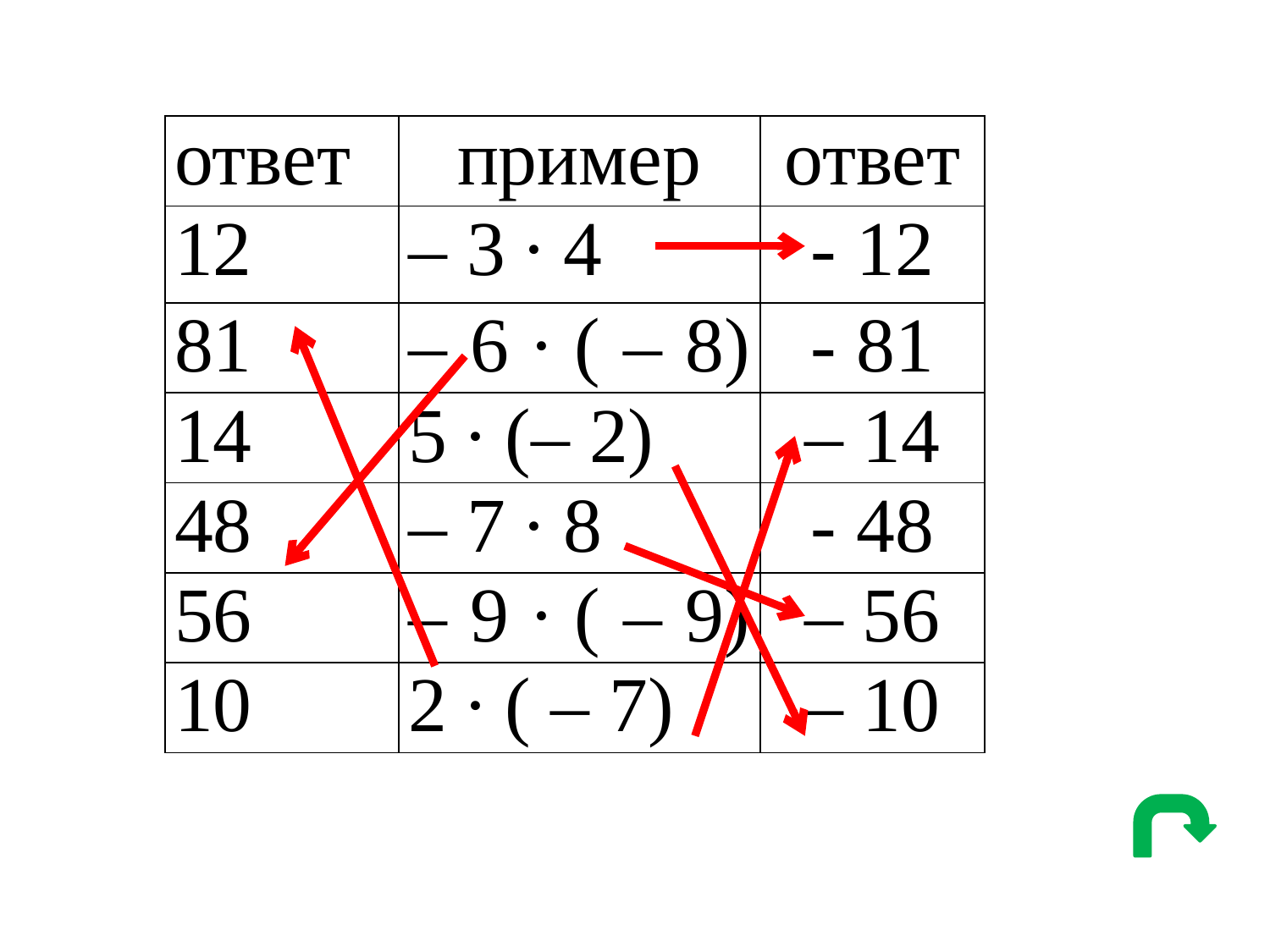

| ответ | пример | ответ |
| --- | --- | --- |
| 12 | – 3 ∙ 4 | - 12 |
| 81 | – 6 ∙ ( – 8) | - 81 |
| 14 | 5 ∙ (– 2) | – 14 |
| 48 | – 7 ∙ 8 | - 48 |
| 56 | – 9 ∙ ( – 9) | – 56 |
| 10 | 2 ∙ ( – 7) | – 10 |